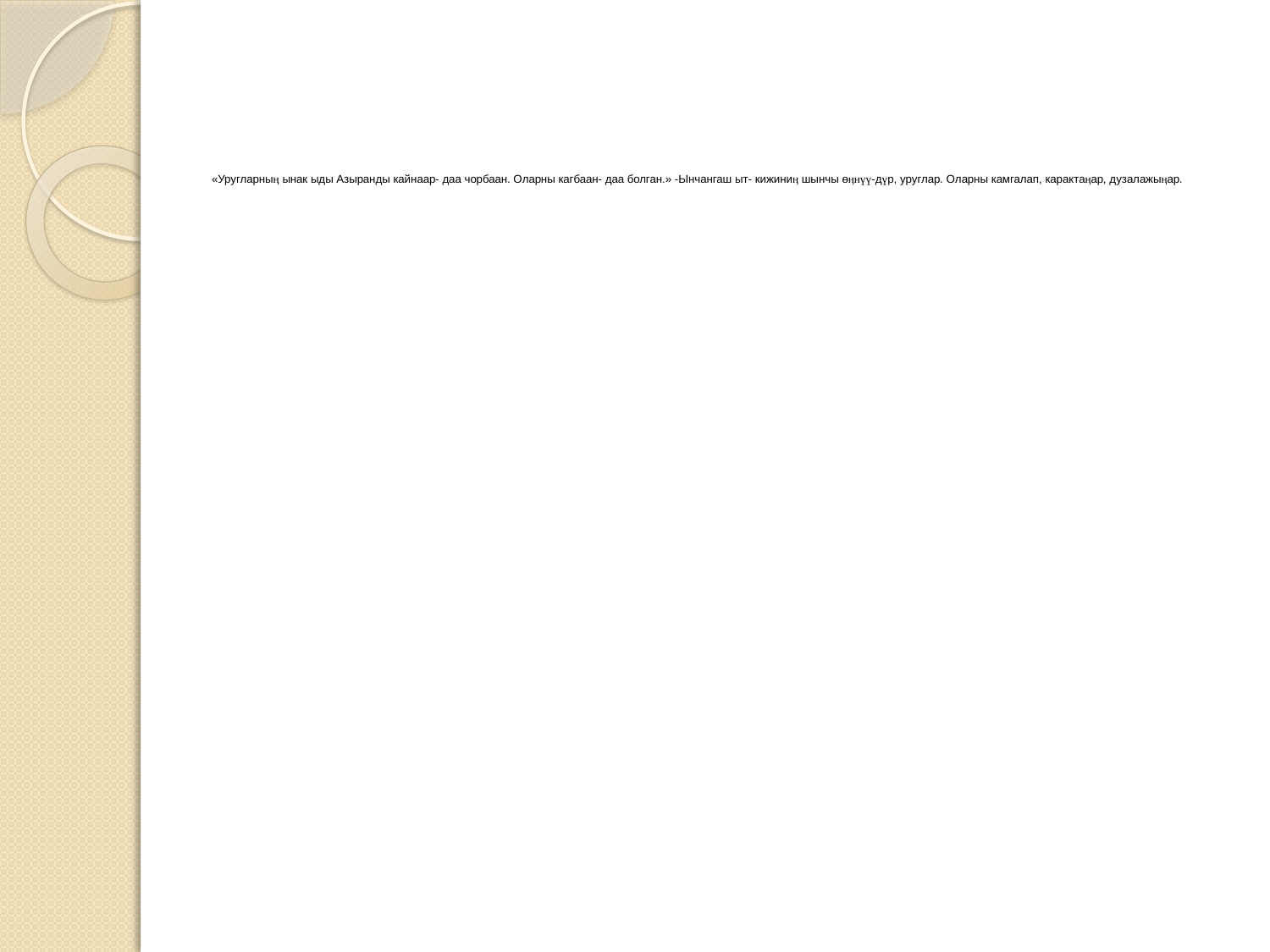

# «Уругларныӊ ынак ыды Азыранды кайнаар- даа чорбаан. Оларны кагбаан- даа болган.» -Ынчангаш ыт- кижиниӊ шынчы өӊнүү-дүр, уруглар. Оларны камгалап, карактаӊар, дузалажыӊар.